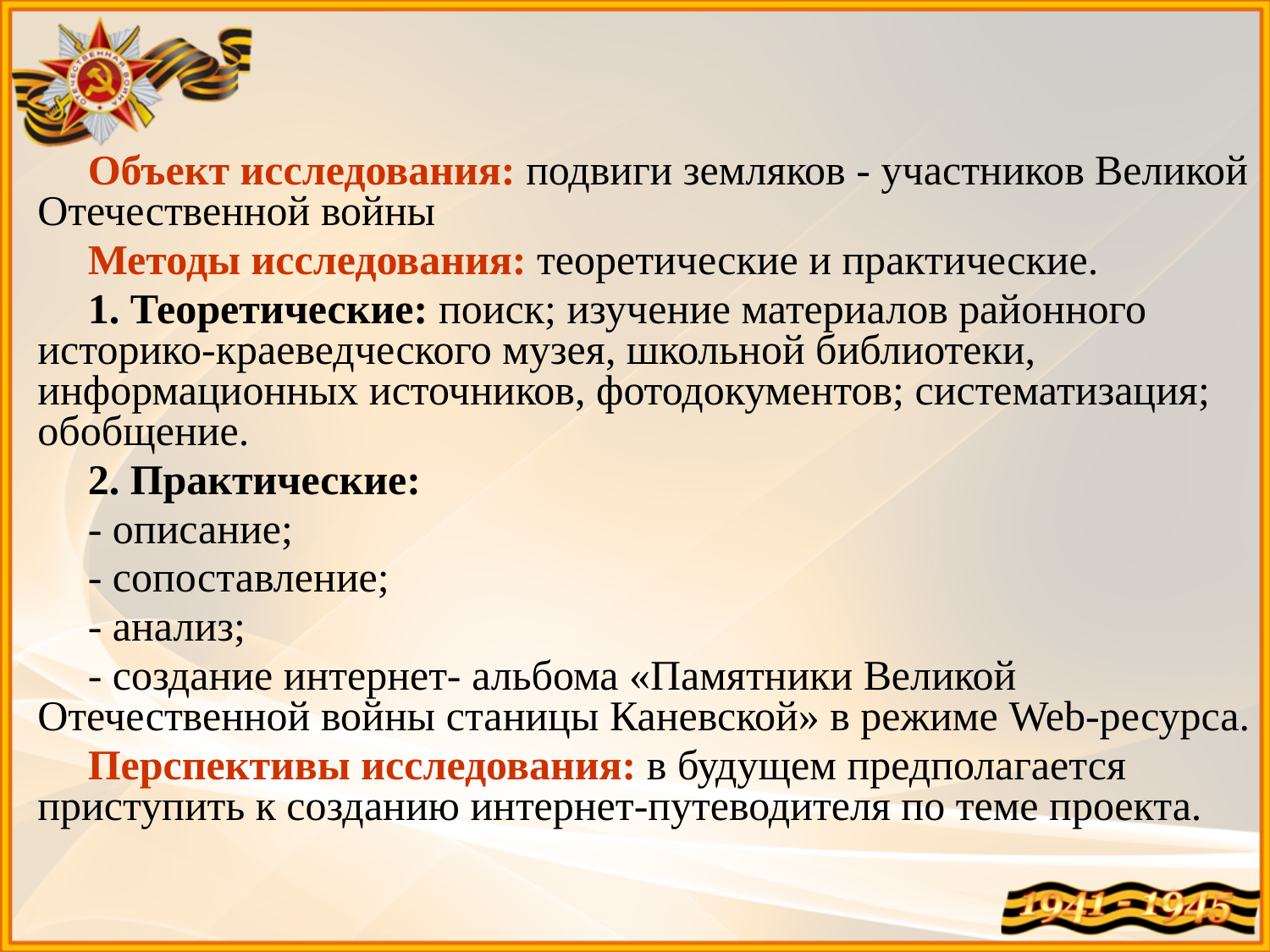

Объект исследования: подвиги земляков - участников Великой Отечественной войны
Методы исследования: теоретические и практические.
1. Теоретические: поиск; изучение материалов районного историко-краеведческого музея, школьной библиотеки, информационных источников, фотодокументов; систематизация; обобщение.
2. Практические:
- описание;
- сопоставление;
- анализ;
- создание интернет- альбома «Памятники Великой Отечественной войны станицы Каневской» в режиме Web-ресурса.
Перспективы исследования: в будущем предполагается приступить к созданию интернет-путеводителя по теме проекта.